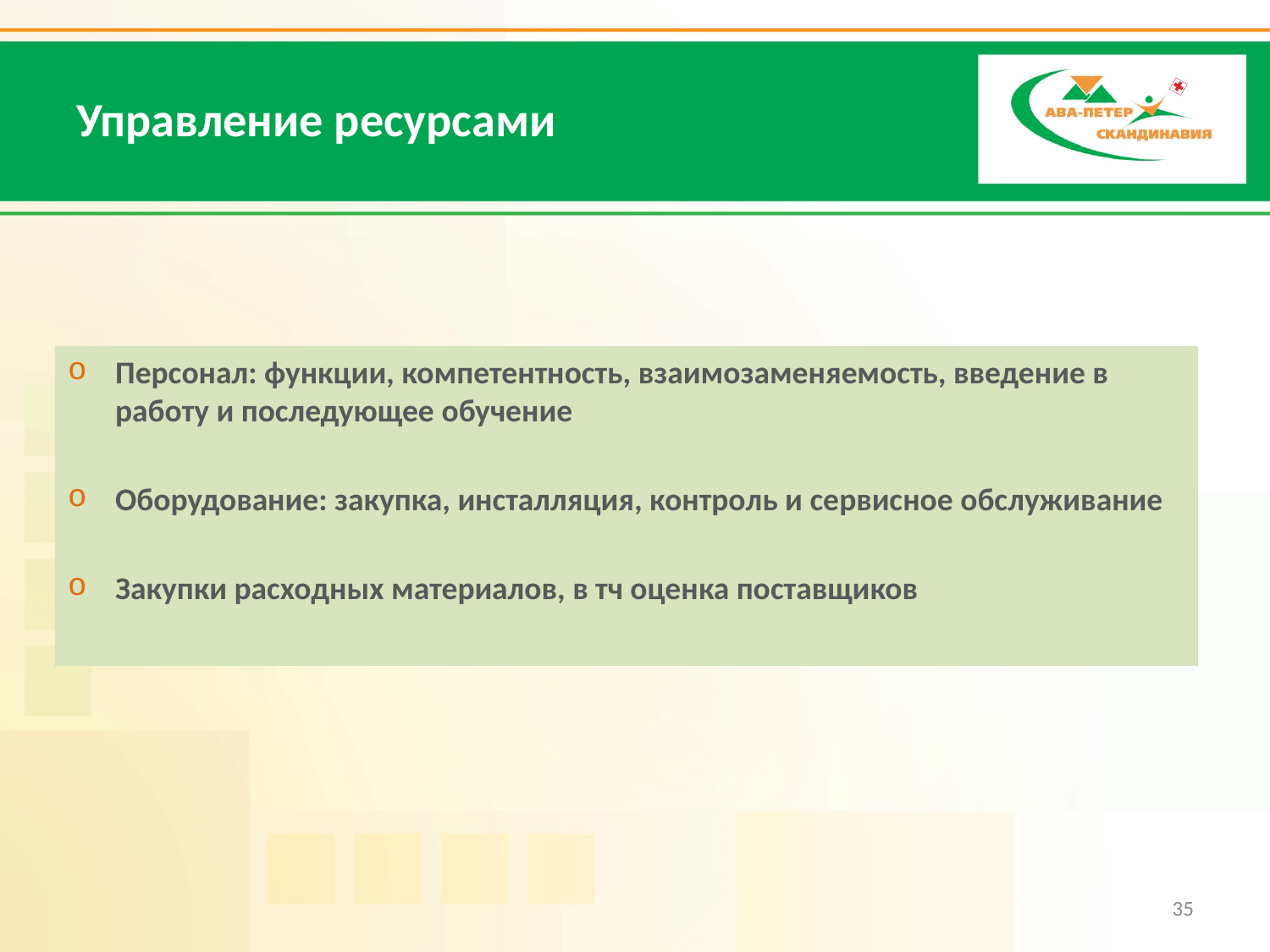

# Управление ресурсами
Персонал: функции, компетентность, взаимозаменяемость, введение в работу и последующее обучение

Оборудование: закупка, инсталляция, контроль и сервисное обслуживание

Закупки расходных материалов, в тч оценка поставщиков
35